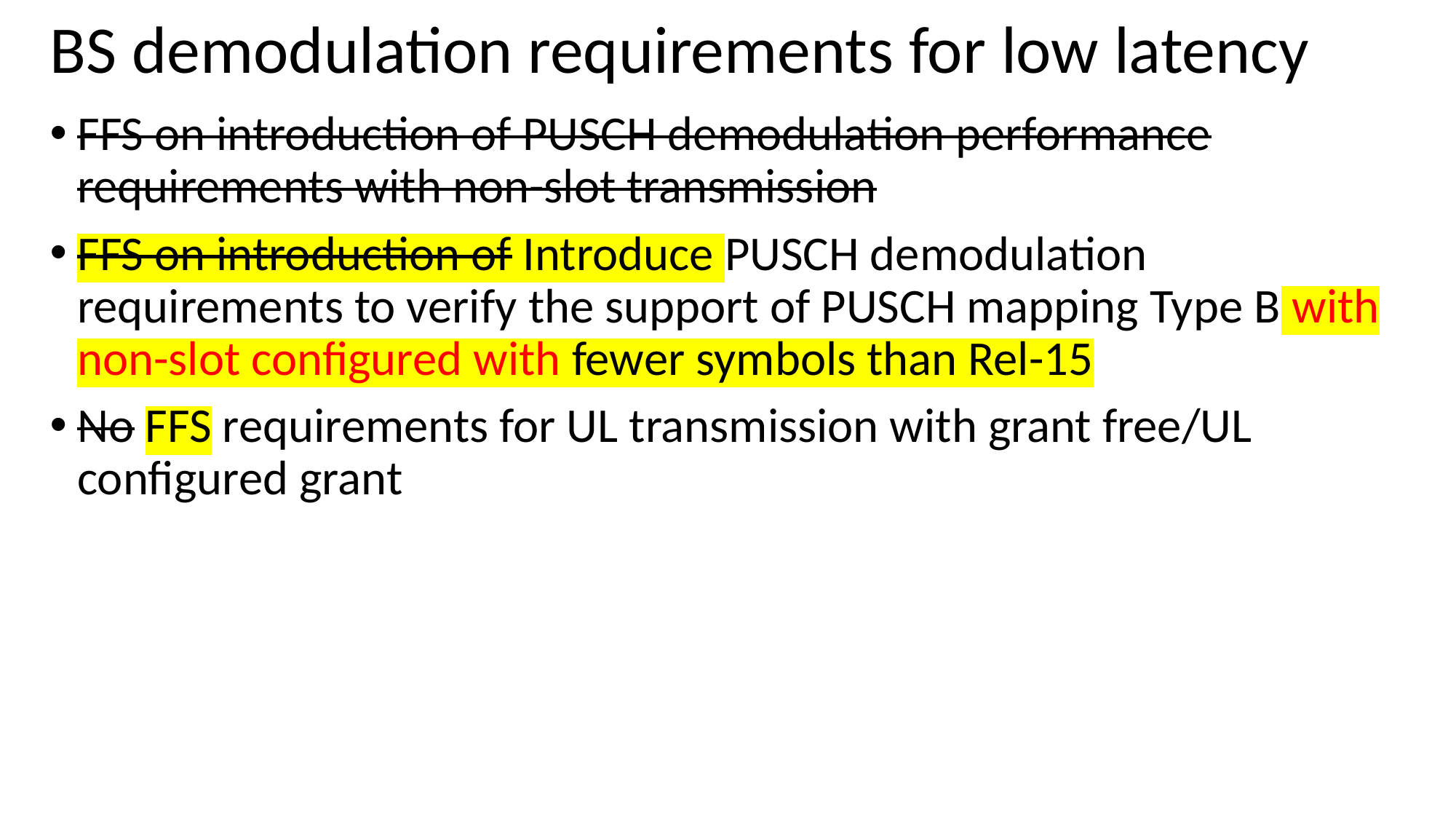

# BS demodulation requirements for low latency
FFS on introduction of PUSCH demodulation performance requirements with non-slot transmission
FFS on introduction of Introduce PUSCH demodulation requirements to verify the support of PUSCH mapping Type B with non-slot configured with fewer symbols than Rel-15
No FFS requirements for UL transmission with grant free/UL configured grant